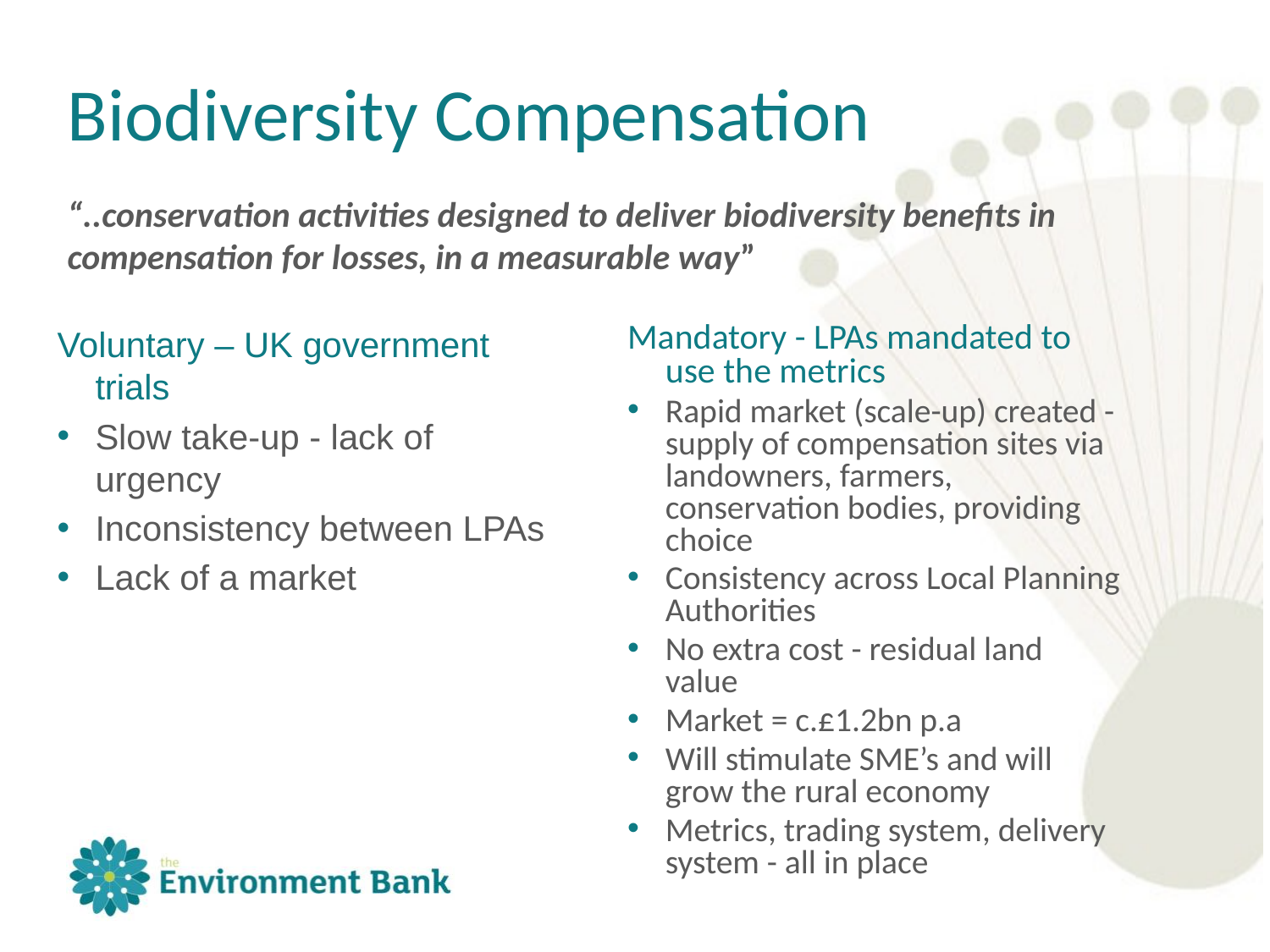

Biodiversity Compensation
“..conservation activities designed to deliver biodiversity benefits in compensation for losses, in a measurable way”
Voluntary – UK government trials
Slow take-up - lack of urgency
Inconsistency between LPAs
Lack of a market

Mandatory - LPAs mandated to use the metrics
Rapid market (scale-up) created - supply of compensation sites via landowners, farmers, conservation bodies, providing choice
Consistency across Local Planning Authorities
No extra cost - residual land value
Market = c.£1.2bn p.a
Will stimulate SME’s and will grow the rural economy
Metrics, trading system, delivery system - all in place